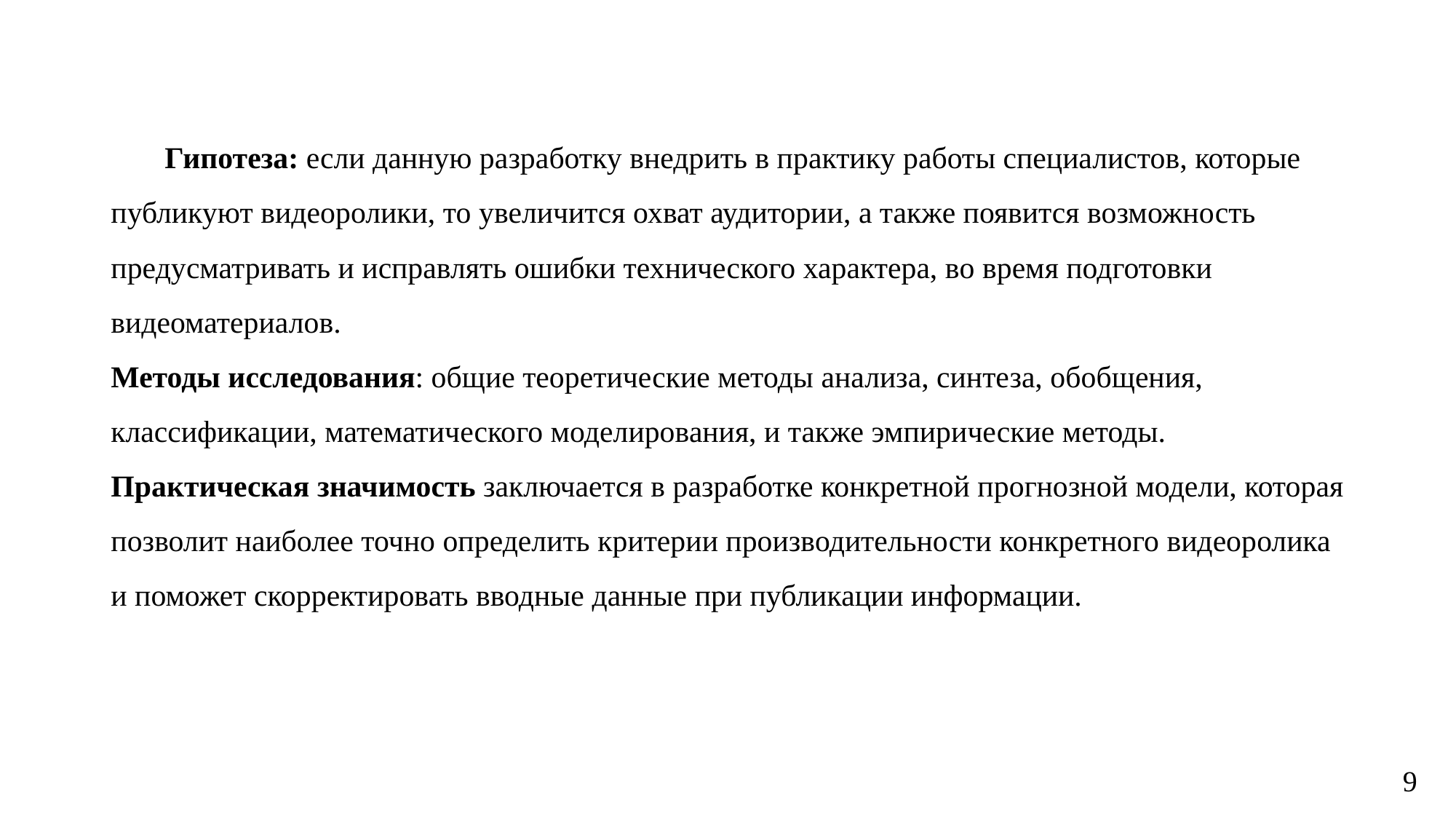

# Гипотеза: если данную разработку внедрить в практику работы специалистов, которые публикуют видеоролики, то увеличится охват аудитории, а также появится возможность предусматривать и исправлять ошибки технического характера, во время подготовки видеоматериалов. Методы исследования: общие теоретические методы анализа, синтеза, обобщения, классификации, математического моделирования, и также эмпирические методы. Практическая значимость заключается в разработке конкретной прогнозной модели, которая позволит наиболее точно определить критерии производительности конкретного видеоролика и поможет скорректировать вводные данные при публикации информации.
9